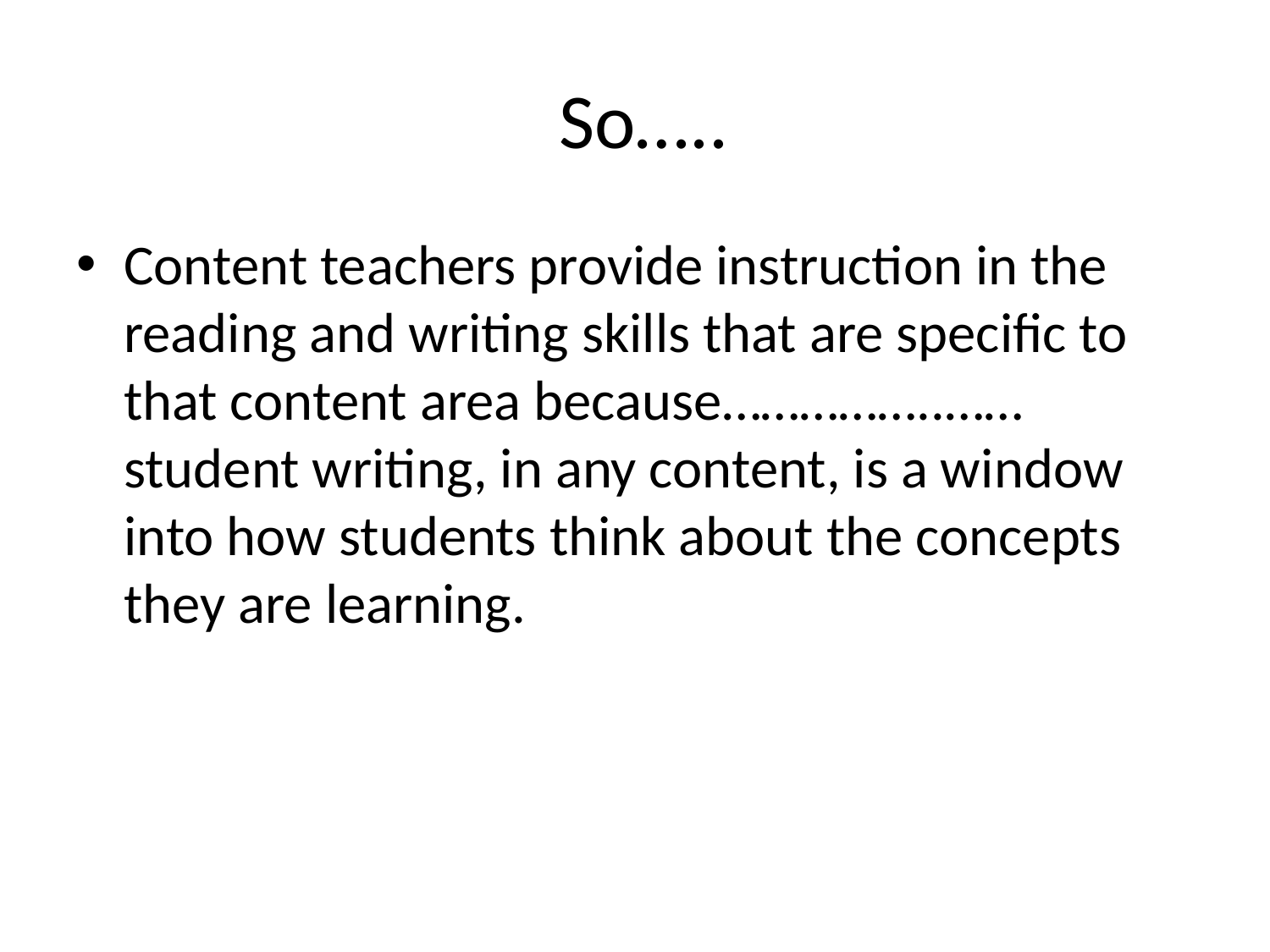

# So…..
Content teachers provide instruction in the reading and writing skills that are specific to that content area because……………..…… student writing, in any content, is a window into how students think about the concepts they are learning.